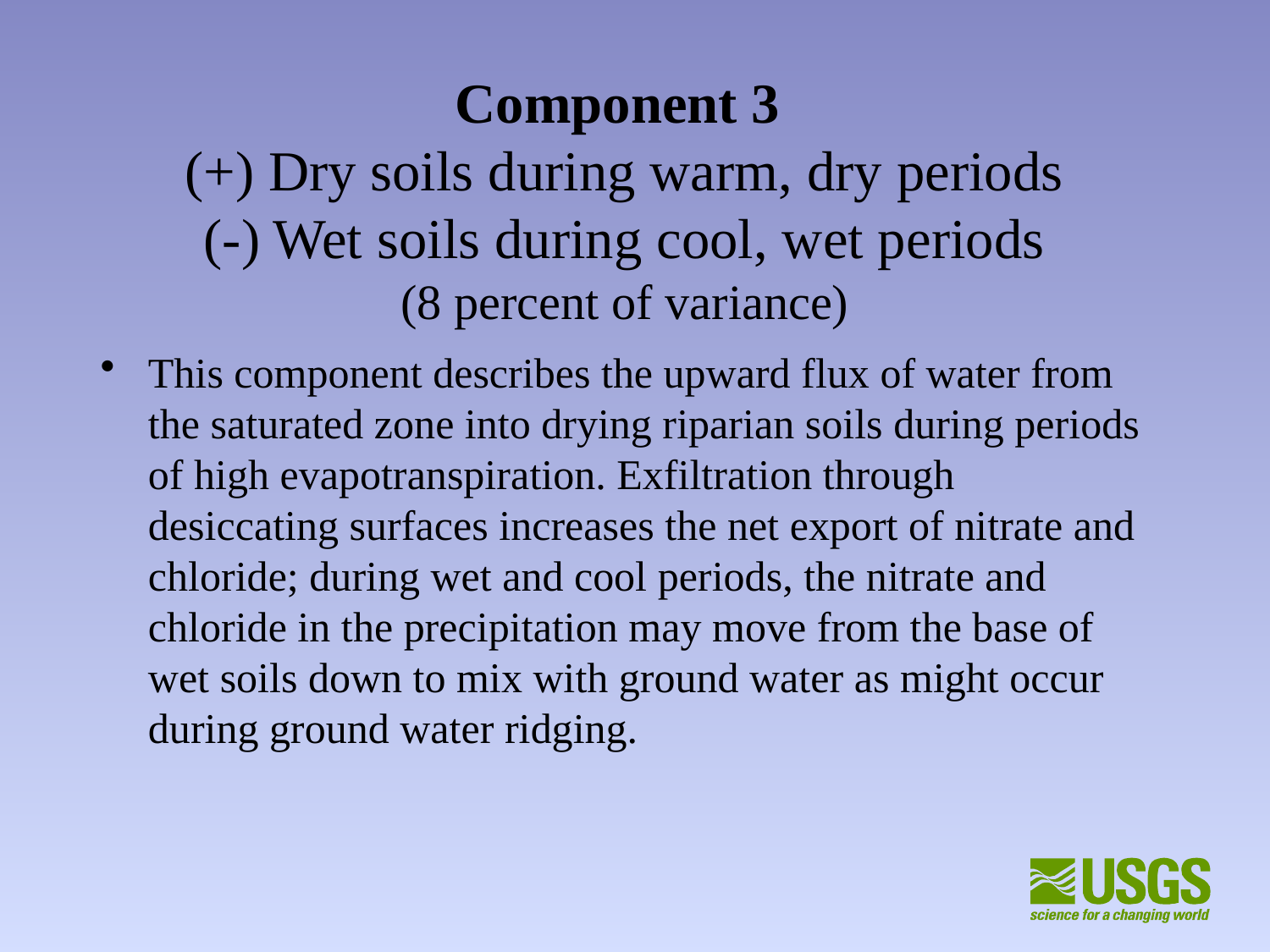

# Component 3 (+) Dry soils during warm, dry periods (-) Wet soils during cool, wet periods (8 percent of variance)
This component describes the upward flux of water from the saturated zone into drying riparian soils during periods of high evapotranspiration. Exfiltration through desiccating surfaces increases the net export of nitrate and chloride; during wet and cool periods, the nitrate and chloride in the precipitation may move from the base of wet soils down to mix with ground water as might occur during ground water ridging.